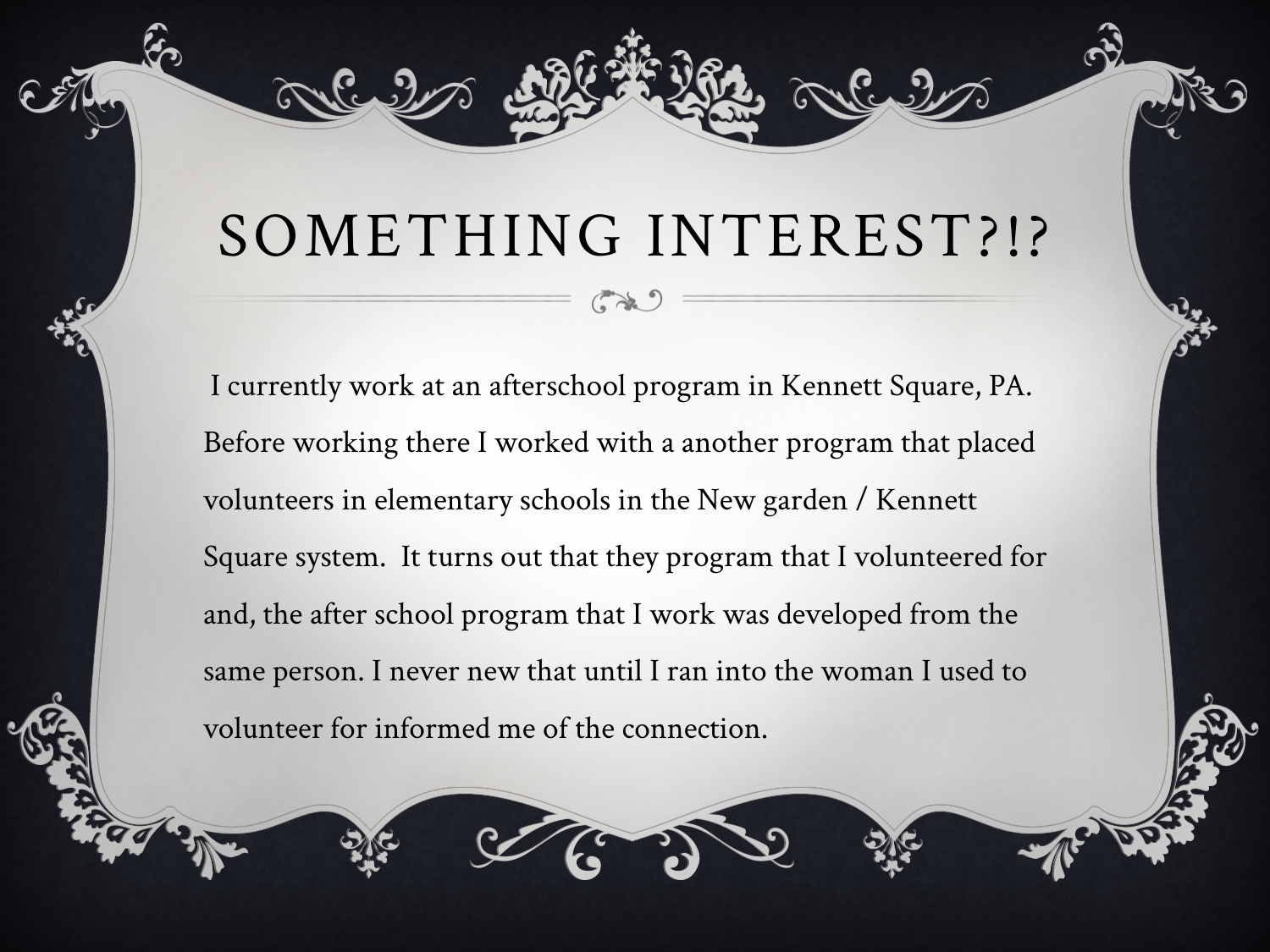

# Something Interest?!?
 I currently work at an afterschool program in Kennett Square, PA. Before working there I worked with a another program that placed volunteers in elementary schools in the New garden / Kennett Square system.  It turns out that they program that I volunteered for and, the after school program that I work was developed from the same person. I never new that until I ran into the woman I used to volunteer for informed me of the connection.